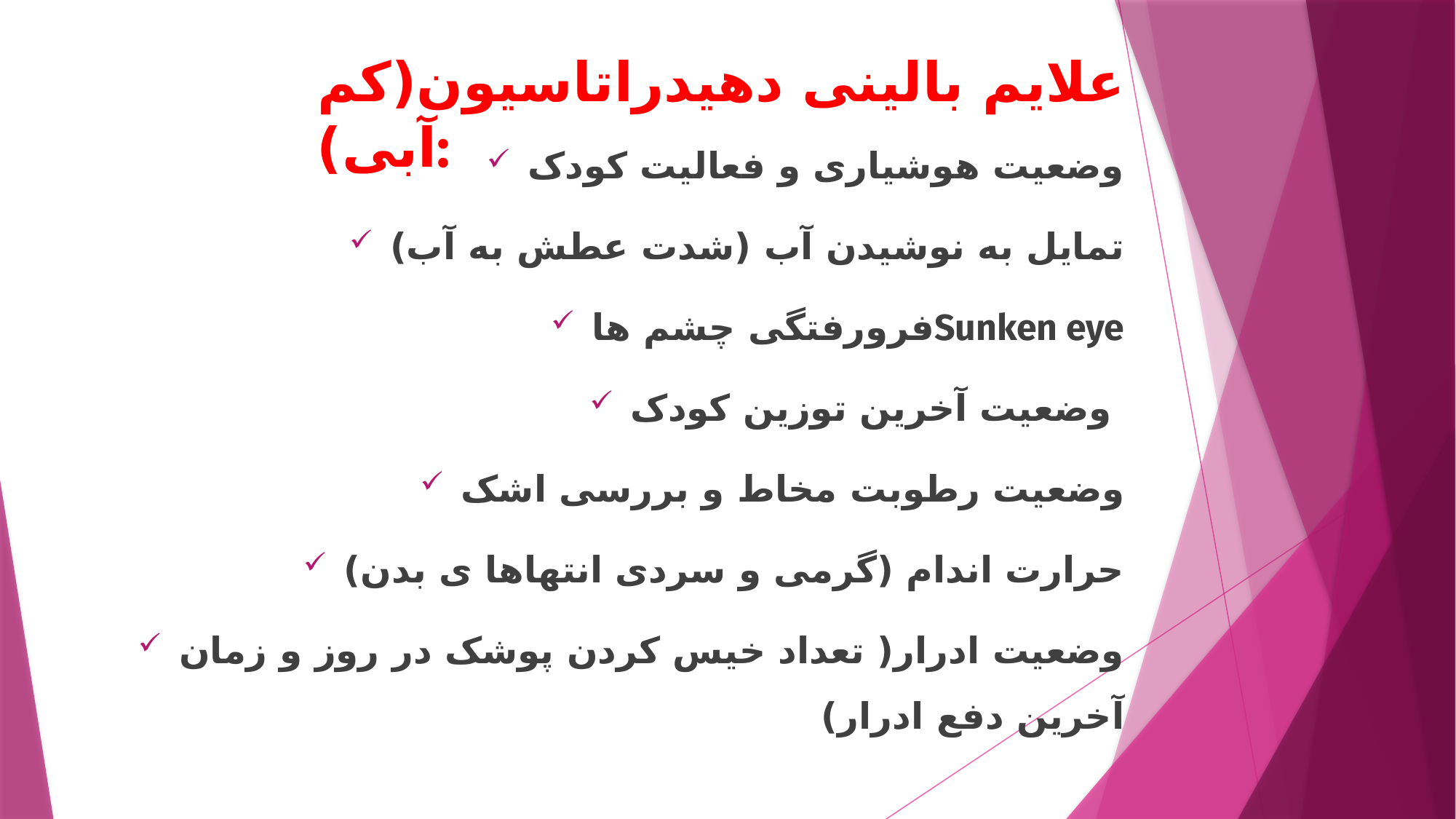

# علایم بالینی دهیدراتاسیون(کم آبی):
وضعیت هوشیاری و فعالیت کودک
تمایل به نوشیدن آب (شدت عطش به آب)
فرورفتگی چشم هاSunken eye
وضعیت آخرین توزین کودک
وضعیت رطوبت مخاط و بررسی اشک
حرارت اندام (گرمی و سردی انتهاها ی بدن)
وضعیت ادرار( تعداد خیس کردن پوشک در روز و زمان آخرین دفع ادرار)